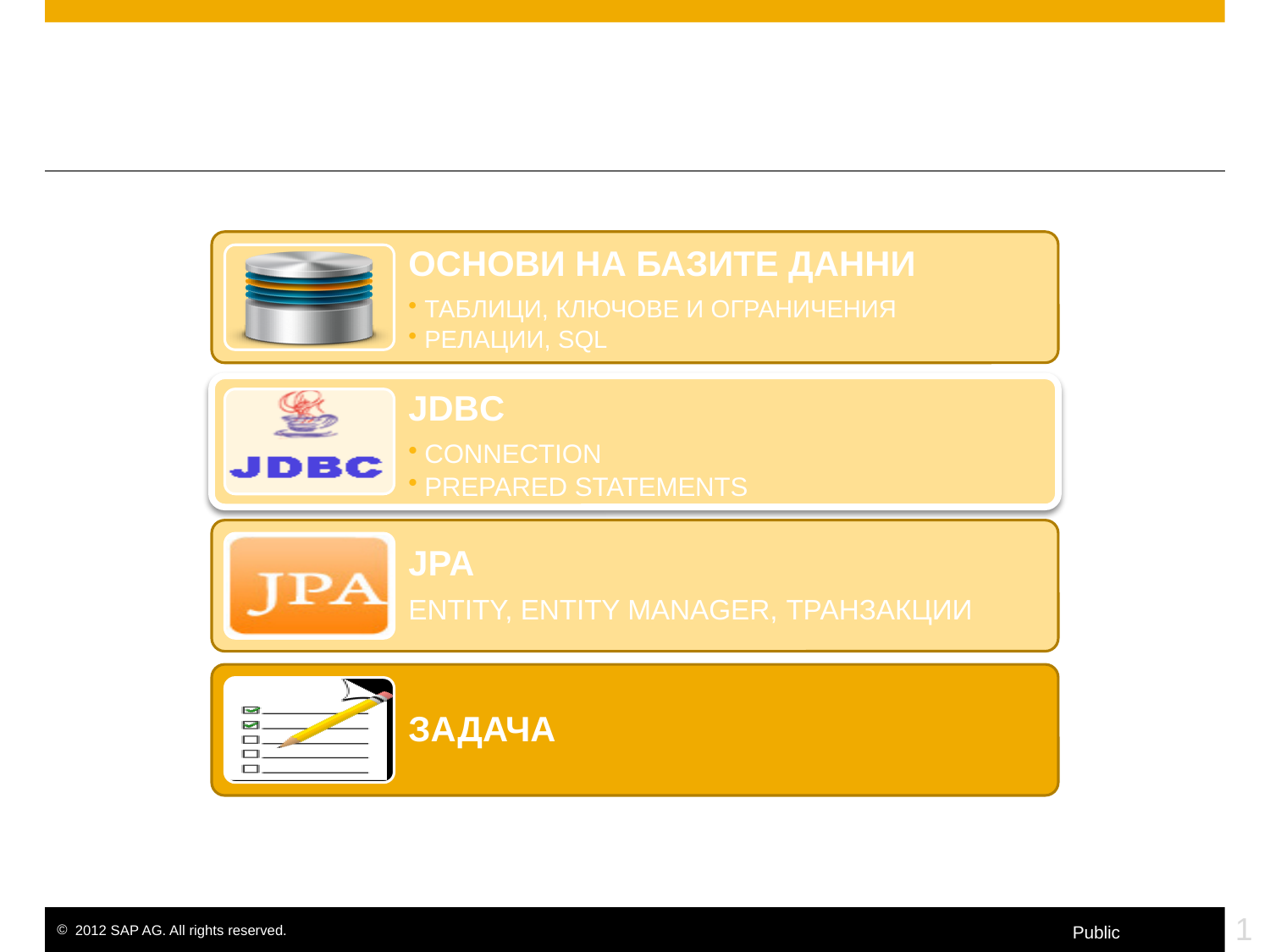

#
ОСНОВИ НА БАЗИТЕ ДАННИ
ТАБЛИЦИ, КЛЮЧОВЕ И ОГРАНИЧЕНИЯ
РЕЛАЦИИ, SQL
JDBC
CONNECTION
PREPARED STATEMENTS
JPA
ENTITY, ENTITY MANAGER, ТРАНЗАКЦИИ
ЗАДАЧА
1